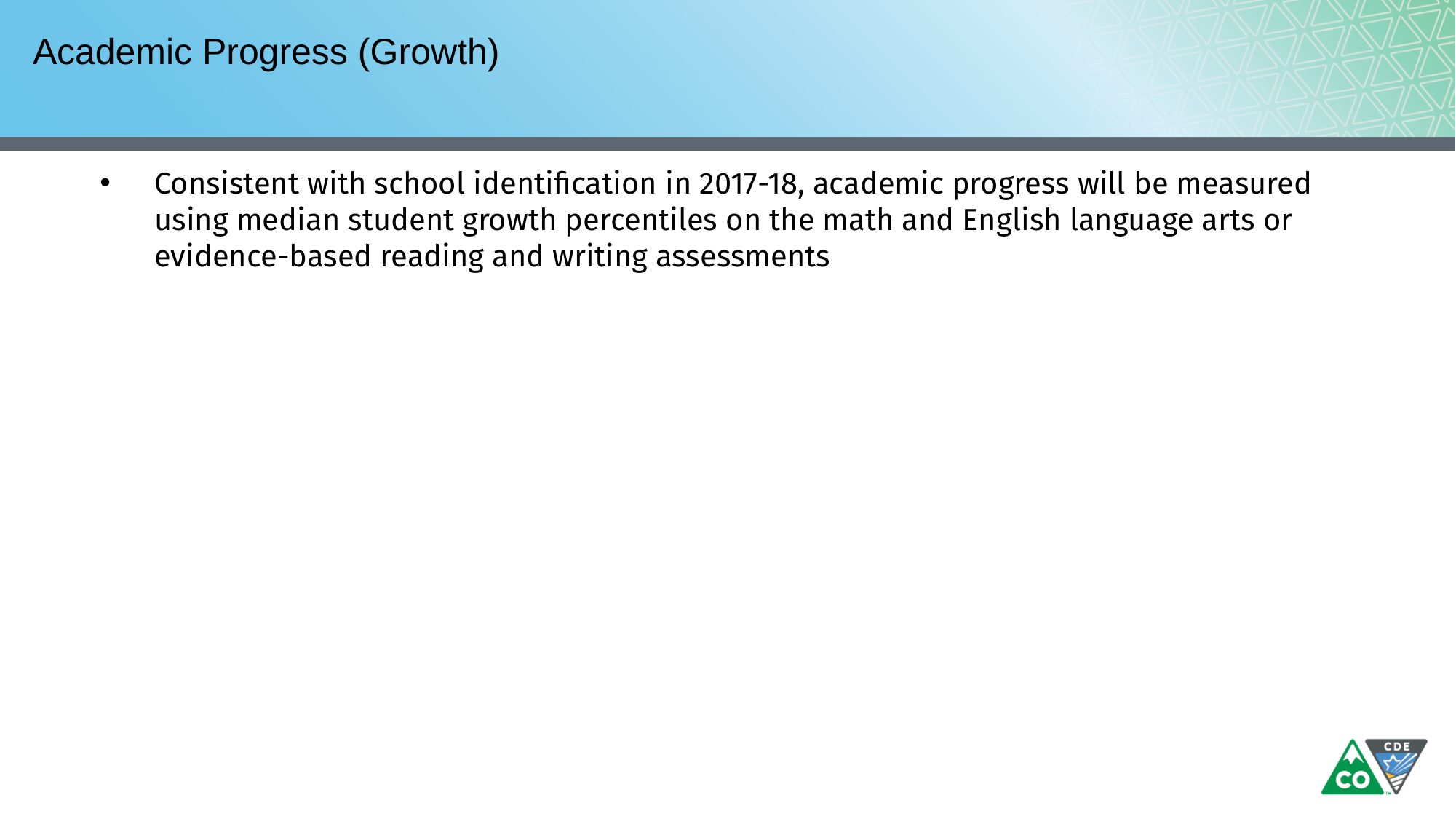

# Academic Progress (Growth)
Consistent with school identification in 2017-18, academic progress will be measured using median student growth percentiles on the math and English language arts or evidence-based reading and writing assessments